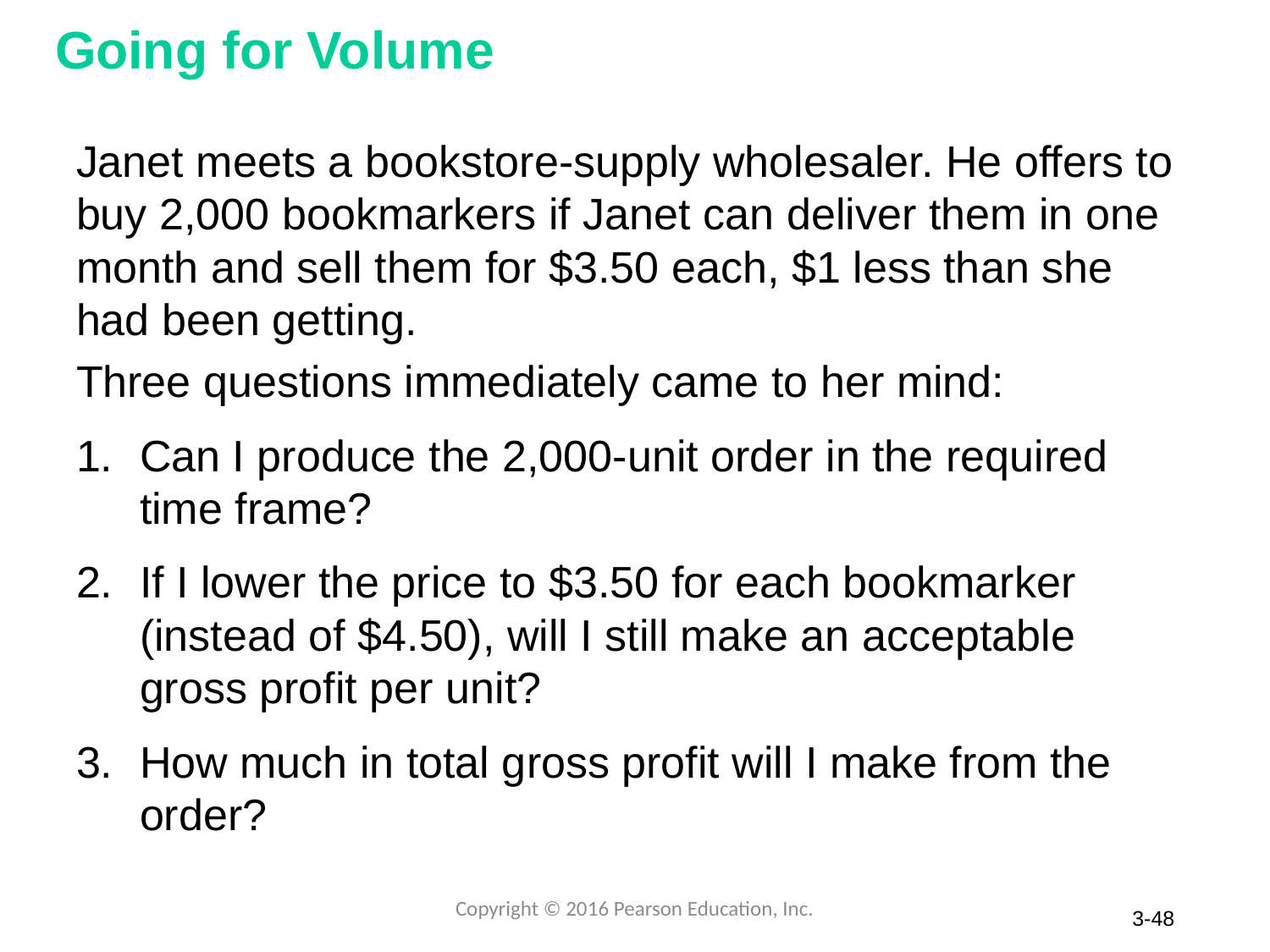

# Going for Volume
Janet meets a bookstore-supply wholesaler. He offers to buy 2,000 bookmarkers if Janet can deliver them in one month and sell them for $3.50 each, $1 less than she had been getting.
Three questions immediately came to her mind:

Can I produce the 2,000-unit order in the required time frame?

If I lower the price to $3.50 for each bookmarker
(instead of $4.50), will I still make an acceptable
gross profit per unit?

How much in total gross profit will I make from the order?

Copyright © 2016 Pearson Education, Inc.